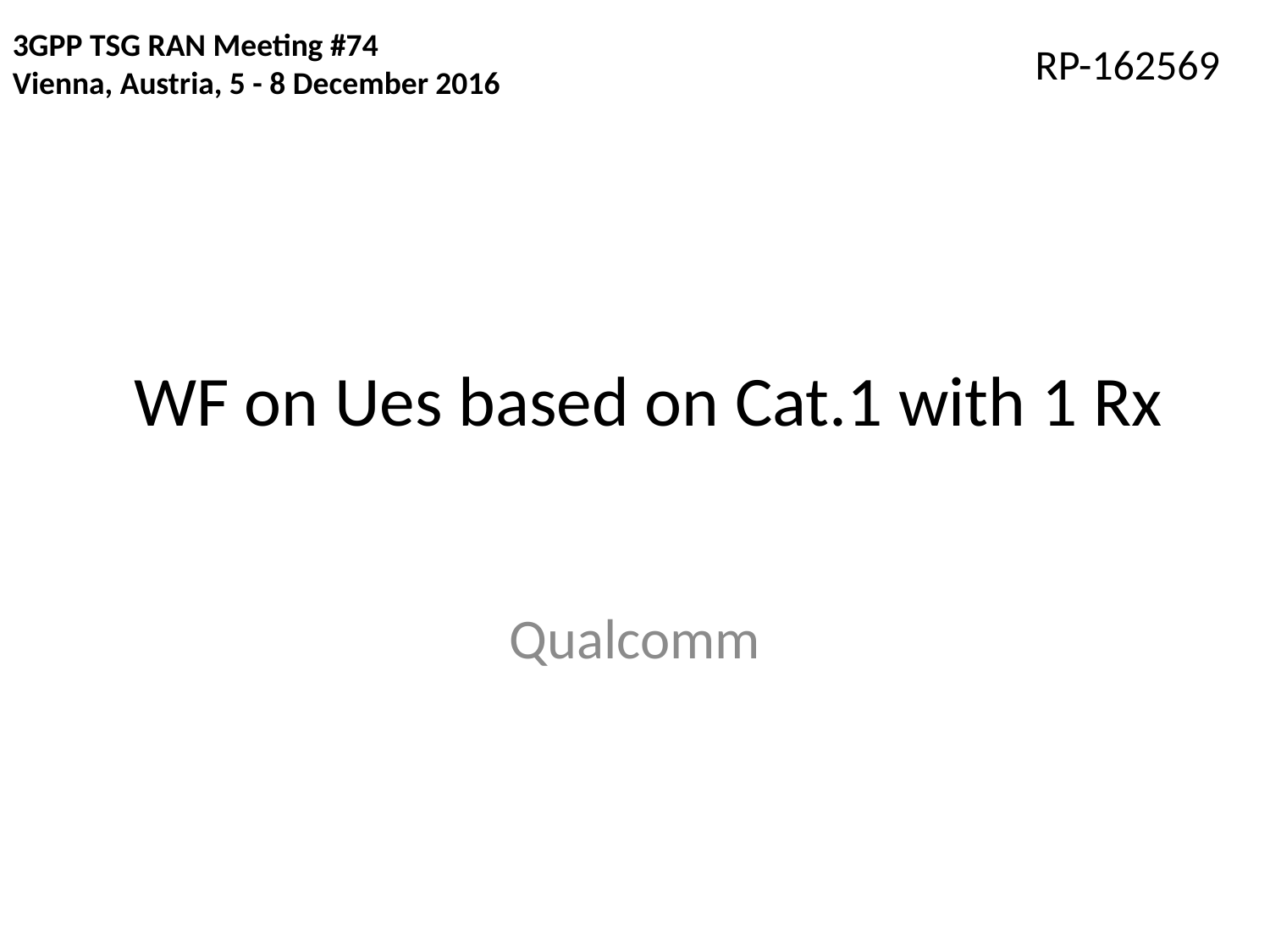

3GPP TSG RAN Meeting #74
Vienna, Austria, 5 - 8 December 2016
RP-162569
# WF on Ues based on Cat.1 with 1 Rx
Qualcomm